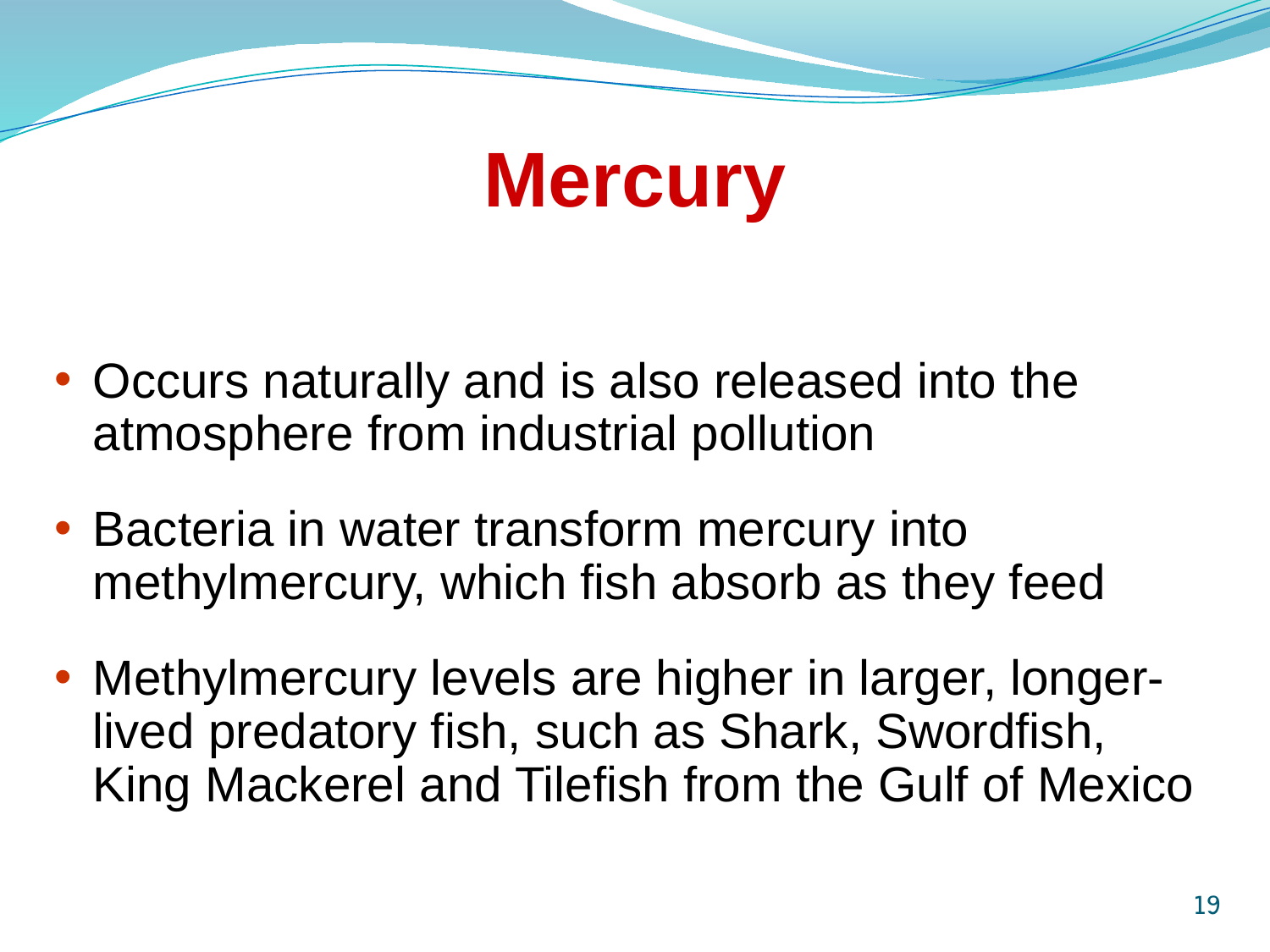

# Mercury
Occurs naturally and is also released into the atmosphere from industrial pollution
Bacteria in water transform mercury into methylmercury, which fish absorb as they feed
Methylmercury levels are higher in larger, longer-lived predatory fish, such as Shark, Swordfish, King Mackerel and Tilefish from the Gulf of Mexico
19